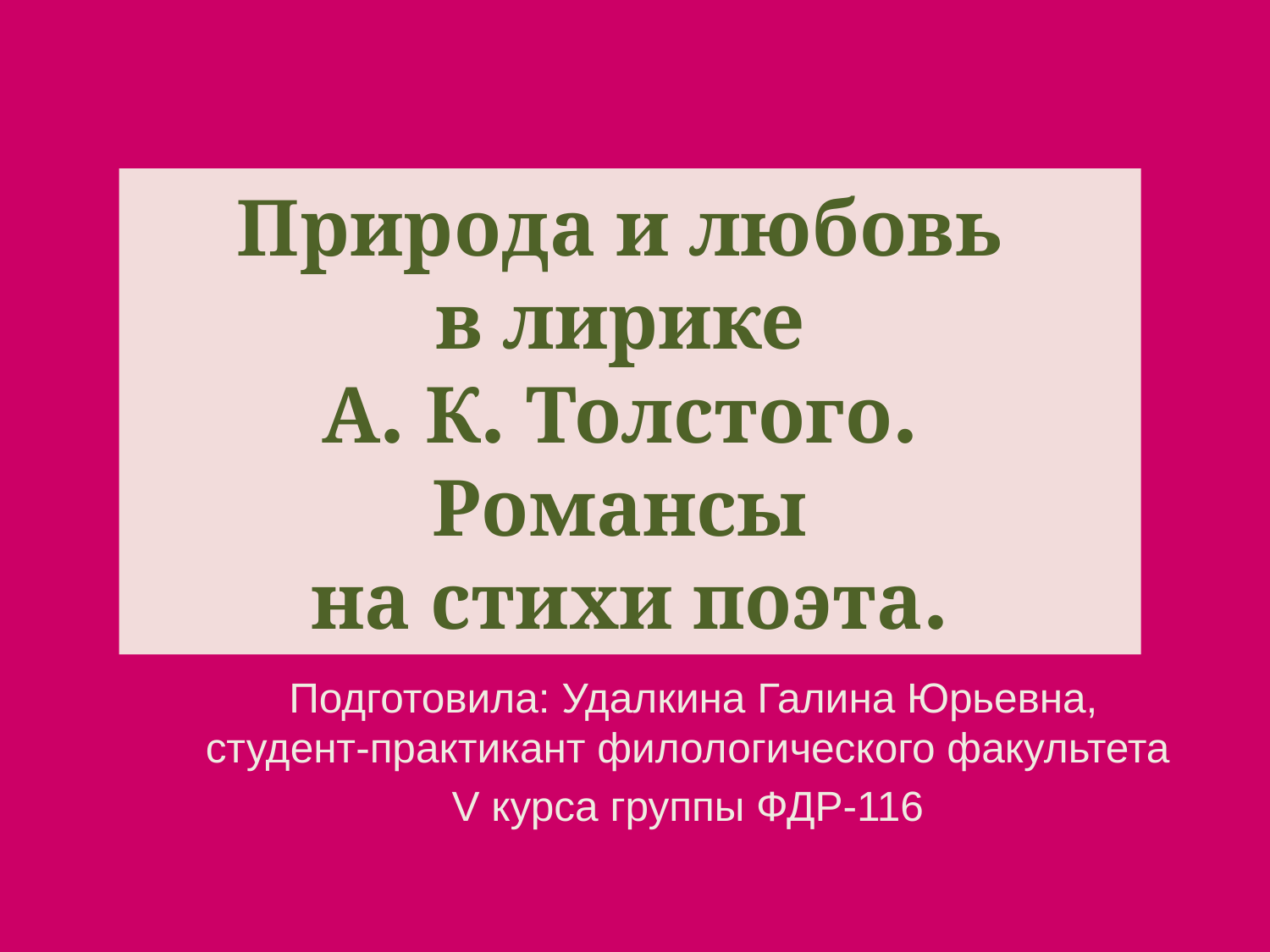

# Природа и любовь в лирике А. К. Толстого. Романсы на стихи поэта.
Подготовила: Удалкина Галина Юрьевна, студент-практикант филологического факультета
V курса группы ФДР-116